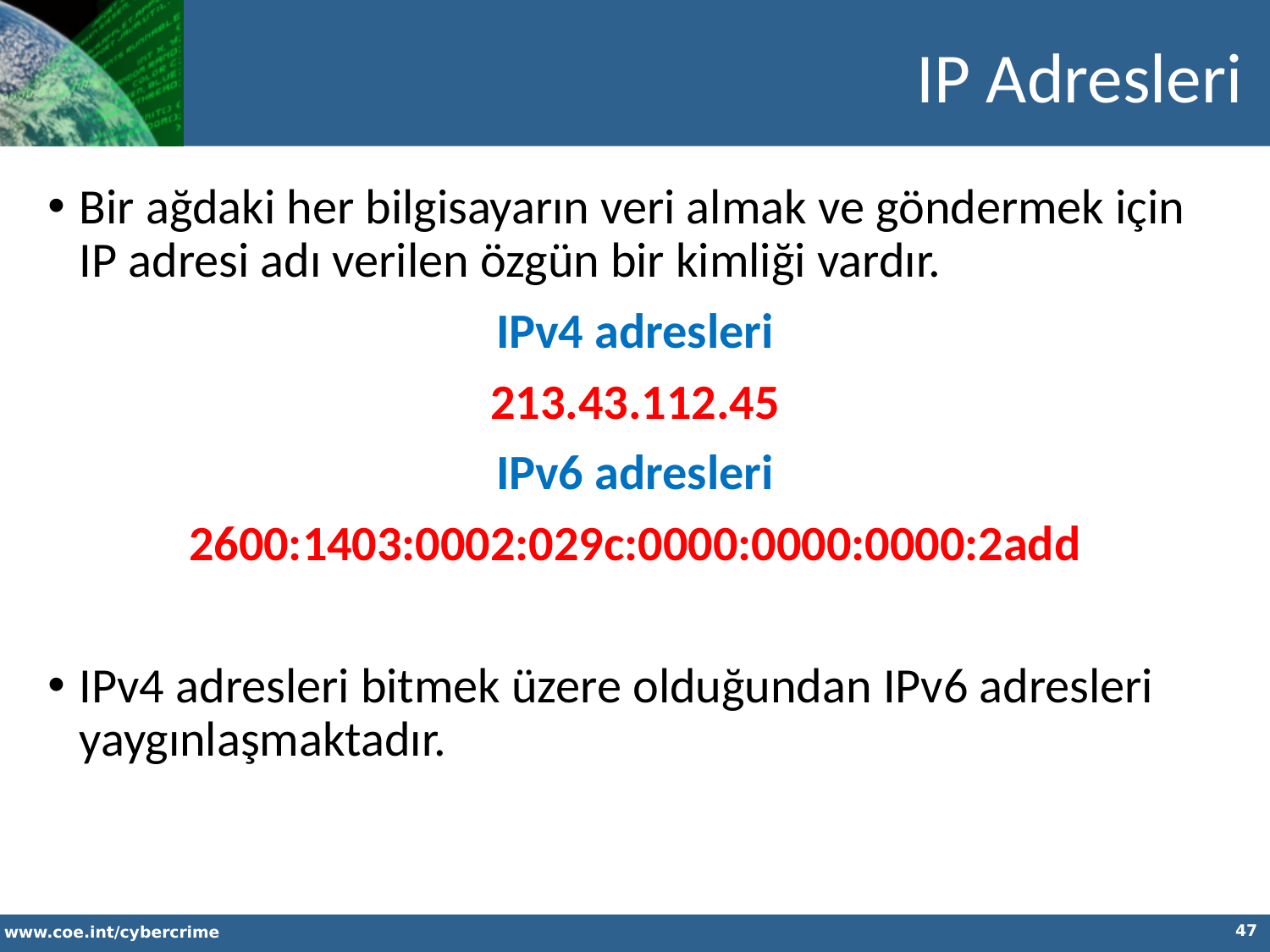

IP Adresleri
Bir ağdaki her bilgisayarın veri almak ve göndermek için IP adresi adı verilen özgün bir kimliği vardır.
IPv4 adresleri
213.43.112.45
IPv6 adresleri
2600:1403:0002:029c:0000:0000:0000:2add

IPv4 adresleri bitmek üzere olduğundan IPv6 adresleri yaygınlaşmaktadır.